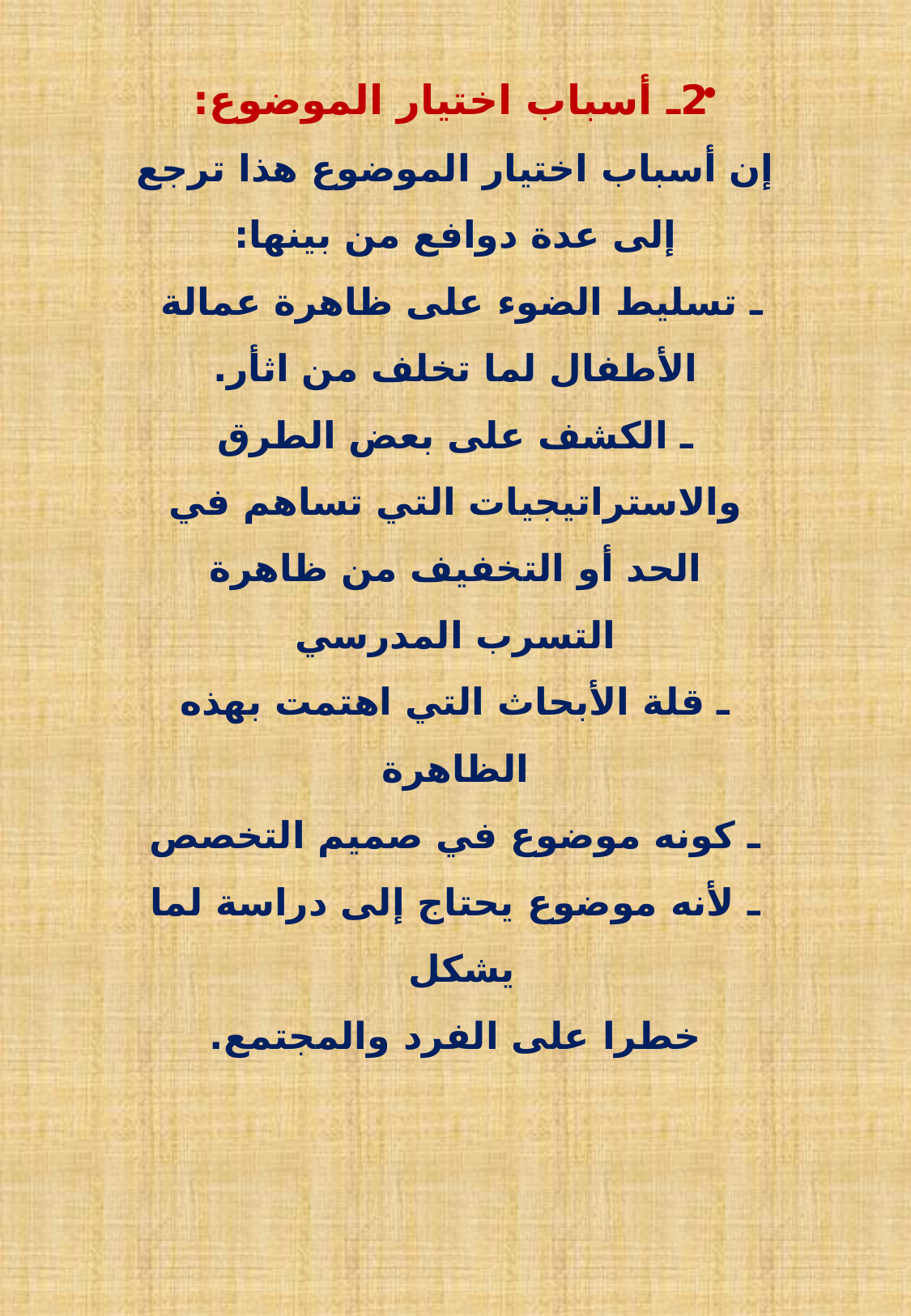

2ـ أسباب اختيار الموضوع:
إن أسباب اختيار الموضوع هذا ترجع إلى عدة دوافع من بينها:
ـ تسليط الضوء على ظاهرة عمالة  الأطفال لما تخلف من اثأر.
ـ الكشف على بعض الطرق والاستراتيجيات التي تساهم في الحد أو التخفيف من ظاهرة التسرب المدرسي
ـ قلة الأبحاث التي اهتمت بهذه الظاهرة
ـ كونه موضوع في صميم التخصص
ـ لأنه موضوع يحتاج إلى دراسة لما يشكل
خطرا على الفرد والمجتمع.